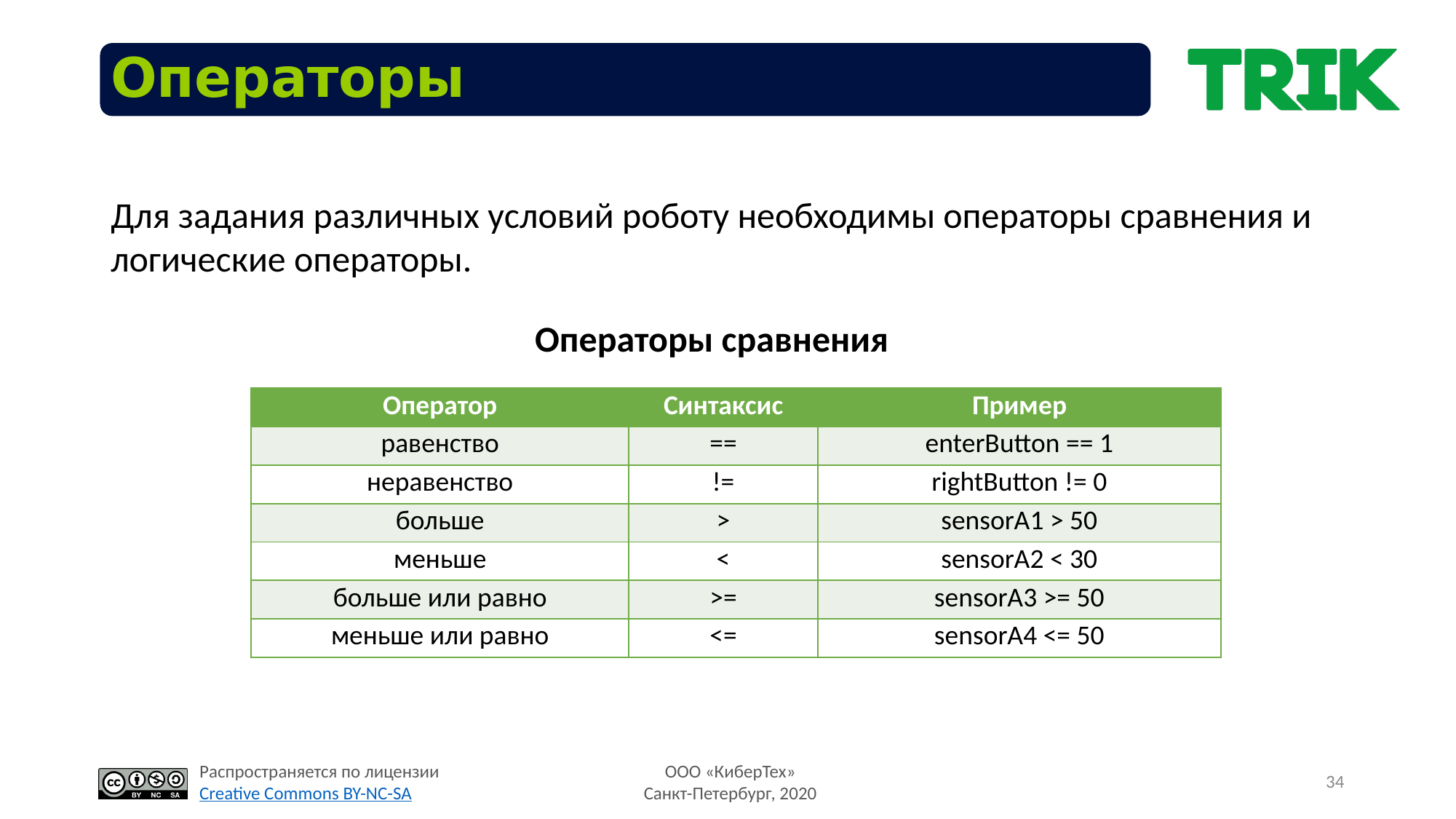

Операторы
Для задания различных условий роботу необходимы операторы сравнения и логические операторы.
Операторы сравнения

| Оператор | Синтаксис | Пример |
| --- | --- | --- |
| равенство | == | enterButton == 1 |
| неравенство | != | rightButton != 0 |
| больше | > | sensorA1 > 50 |
| меньше | < | sensorA2 < 30 |
| больше или равно | >= | sensorA3 >= 50 |
| меньше или равно | <= | sensorA4 <= 50 |
34